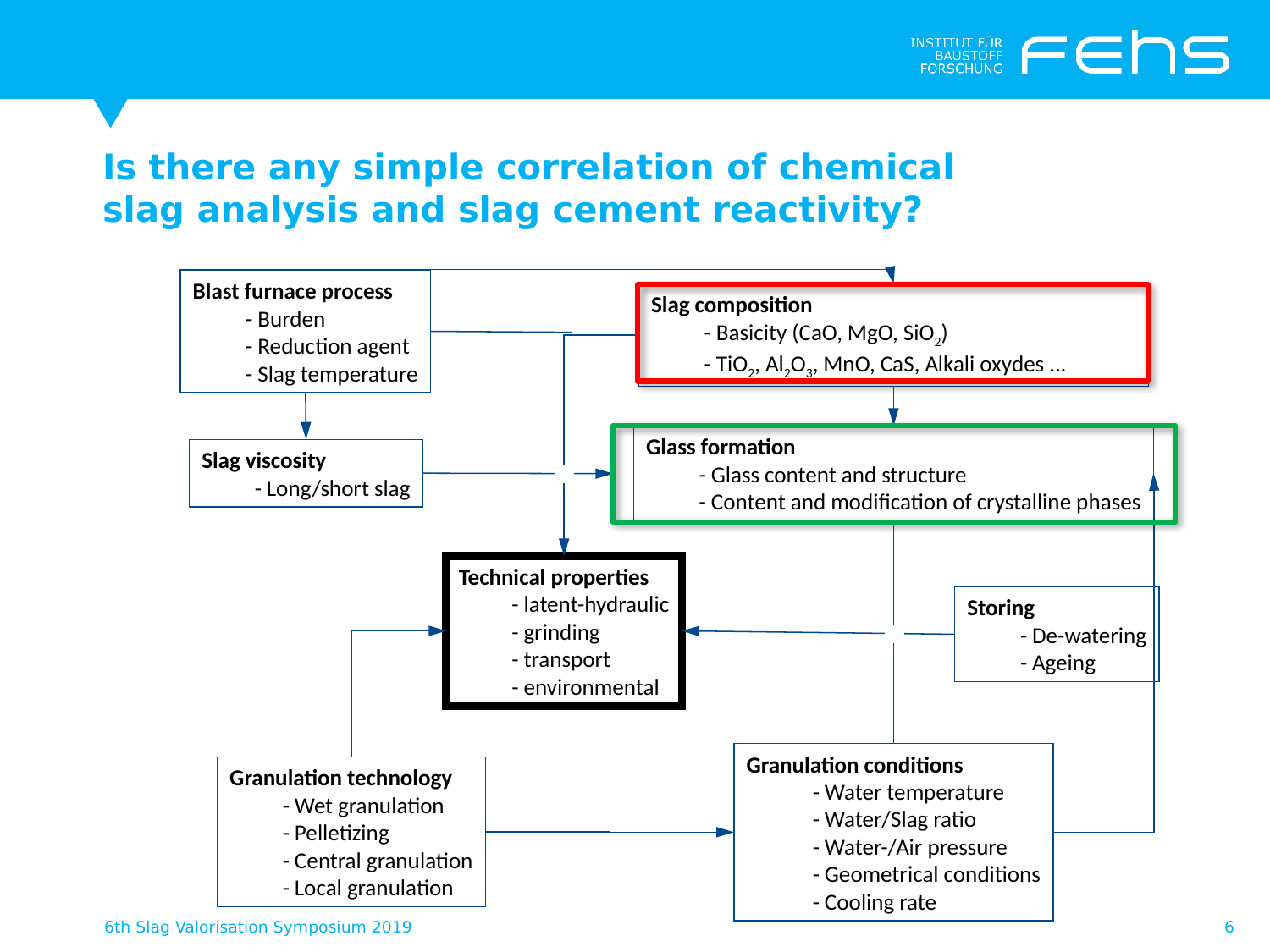

Is there any simple correlation of chemical
slag analysis and slag cement reactivity?
Blast furnace process
	- Burden
	- Reduction agent
	- Slag temperature
Slag composition
	- Basicity (CaO, MgO, SiO2)
	- TiO2, Al2O3, MnO, CaS, Alkali oxydes ...

Glass formation
	- Glass content and structure
	- Content and modification of crystalline phases
Slag viscosity
	- Long/short slag

Technical properties
	- latent-hydraulic
	- grinding
	- transport
	- environmental
Storing
	- De-watering
	- Ageing

Granulation conditions
	- Water temperature
	- Water/Slag ratio
	- Water-/Air pressure
	- Geometrical conditions
	- Cooling rate
Granulation technology
	- Wet granulation
	- Pelletizing
	- Central granulation
	- Local granulation
6th Slag Valorisation Symposium 2019
6